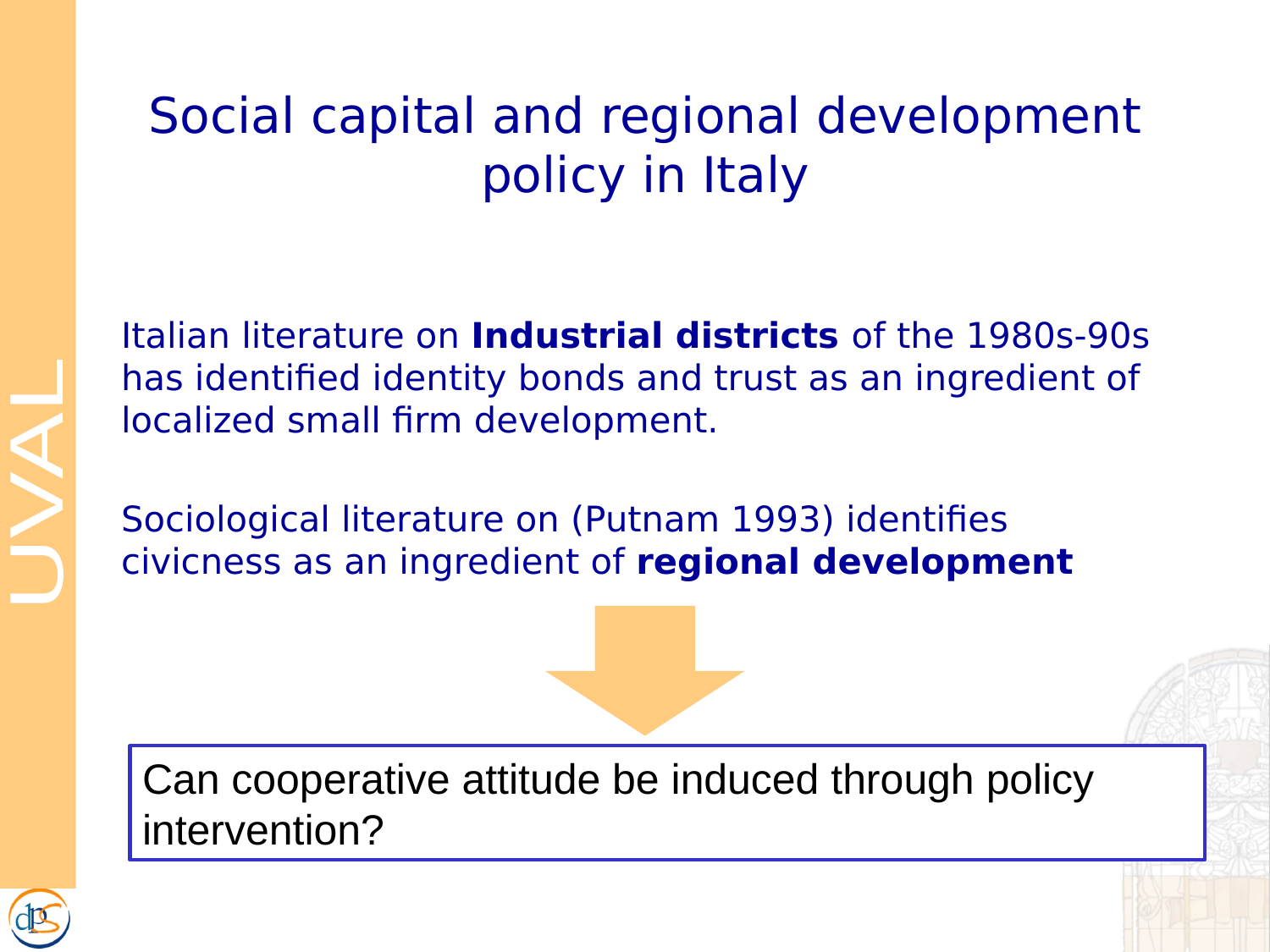

# Social capital and regional development policy in Italy
Italian literature on Industrial districts of the 1980s-90s has identified identity bonds and trust as an ingredient of localized small firm development.

Sociological literature on (Putnam 1993) identifies civicness as an ingredient of regional development

Can cooperative attitude be induced through policy intervention?